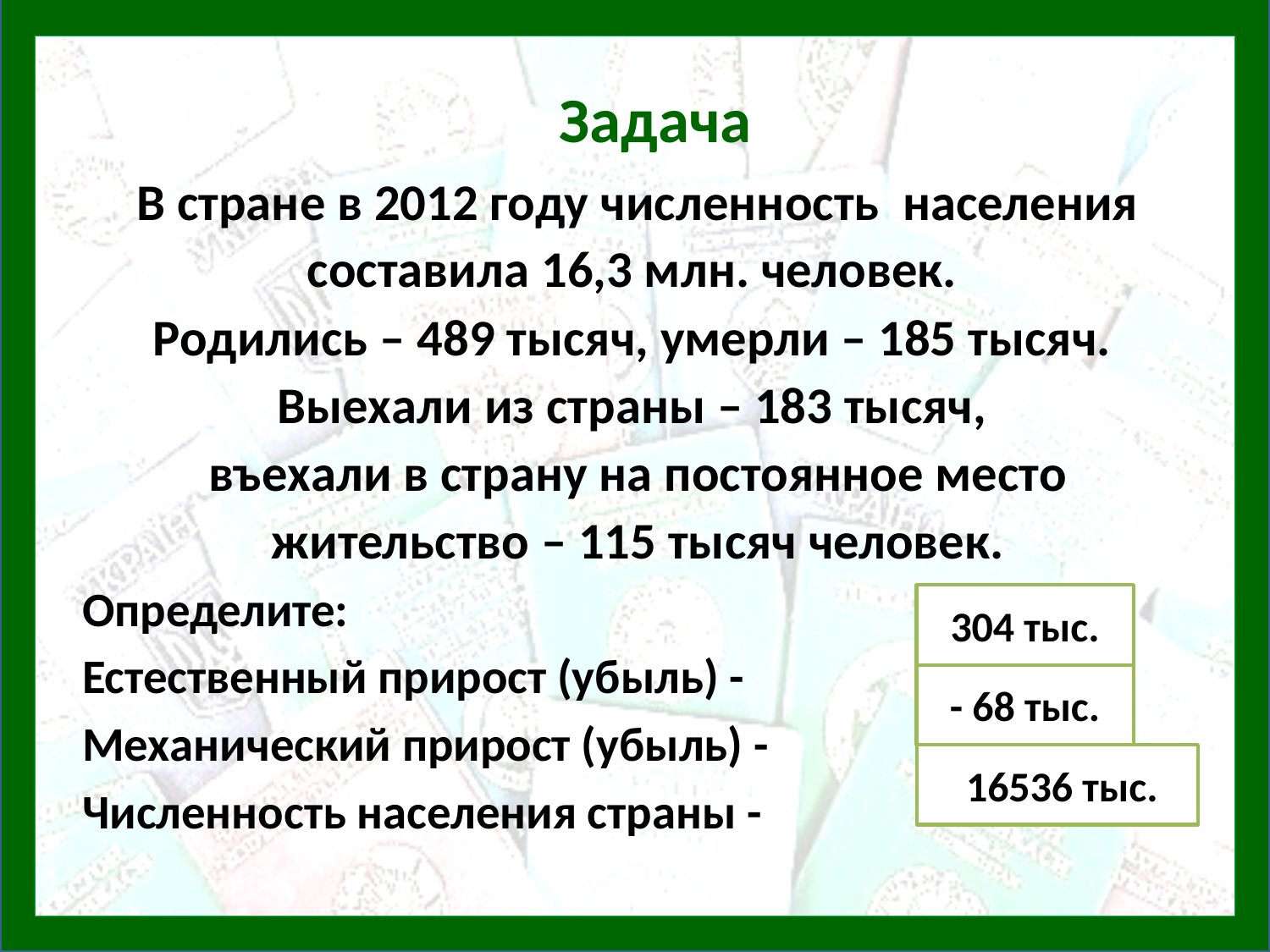

# Задача
В стране в 2012 году численность  населения составила 16,3 млн. человек.
Родились – 489 тысяч, умерли – 185 тысяч.
Выехали из страны – 183 тысяч,
въехали в страну на постоянное место жительство – 115 тысяч человек.
Определите:
Естественный прирост (убыль) -
Механический прирост (убыль) -
Численность населения страны -

304 тыс.
- 68 тыс.
 16536 тыс.